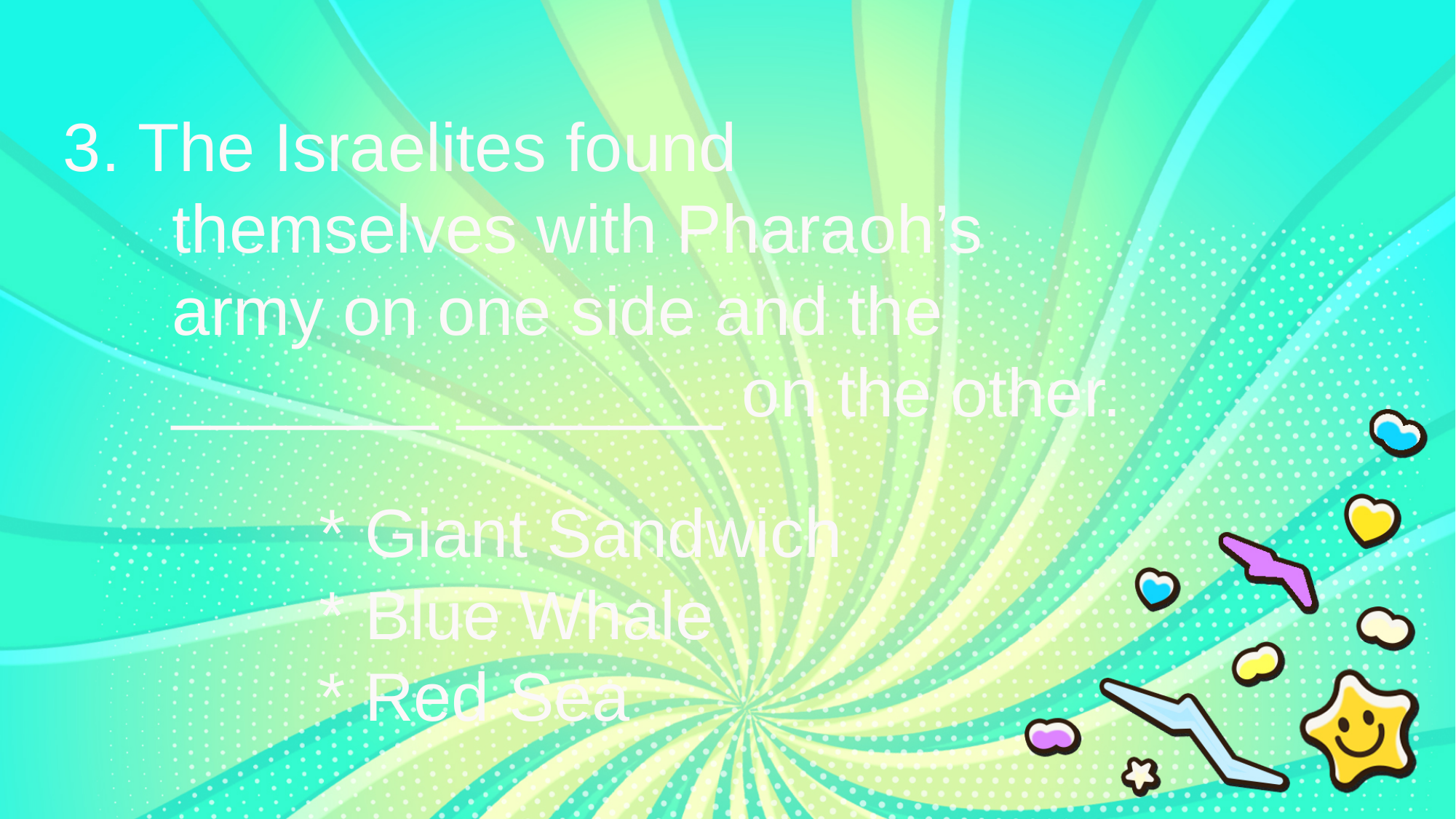

3. The Israelites found
	themselves with Pharaoh’s
	army on one side and the
	_______ _______ on the other.
* Giant Sandwich
* Blue Whale
* Red Sea